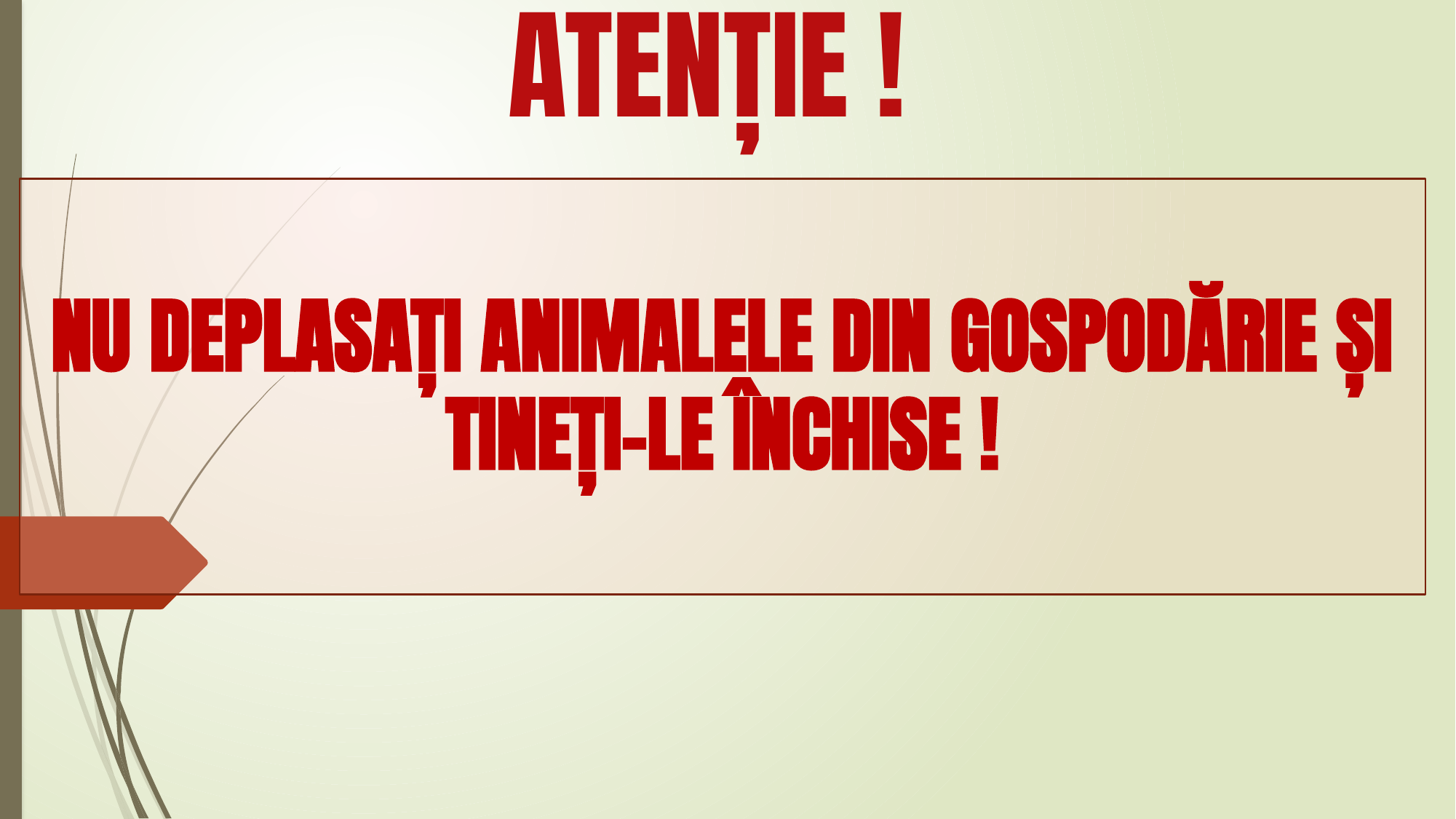

ATENȚIE !
NU DEPLASAȚI ANIMALELE DIN GOSPODĂRIE ȘI TINEȚI-LE ÎNCHISE !